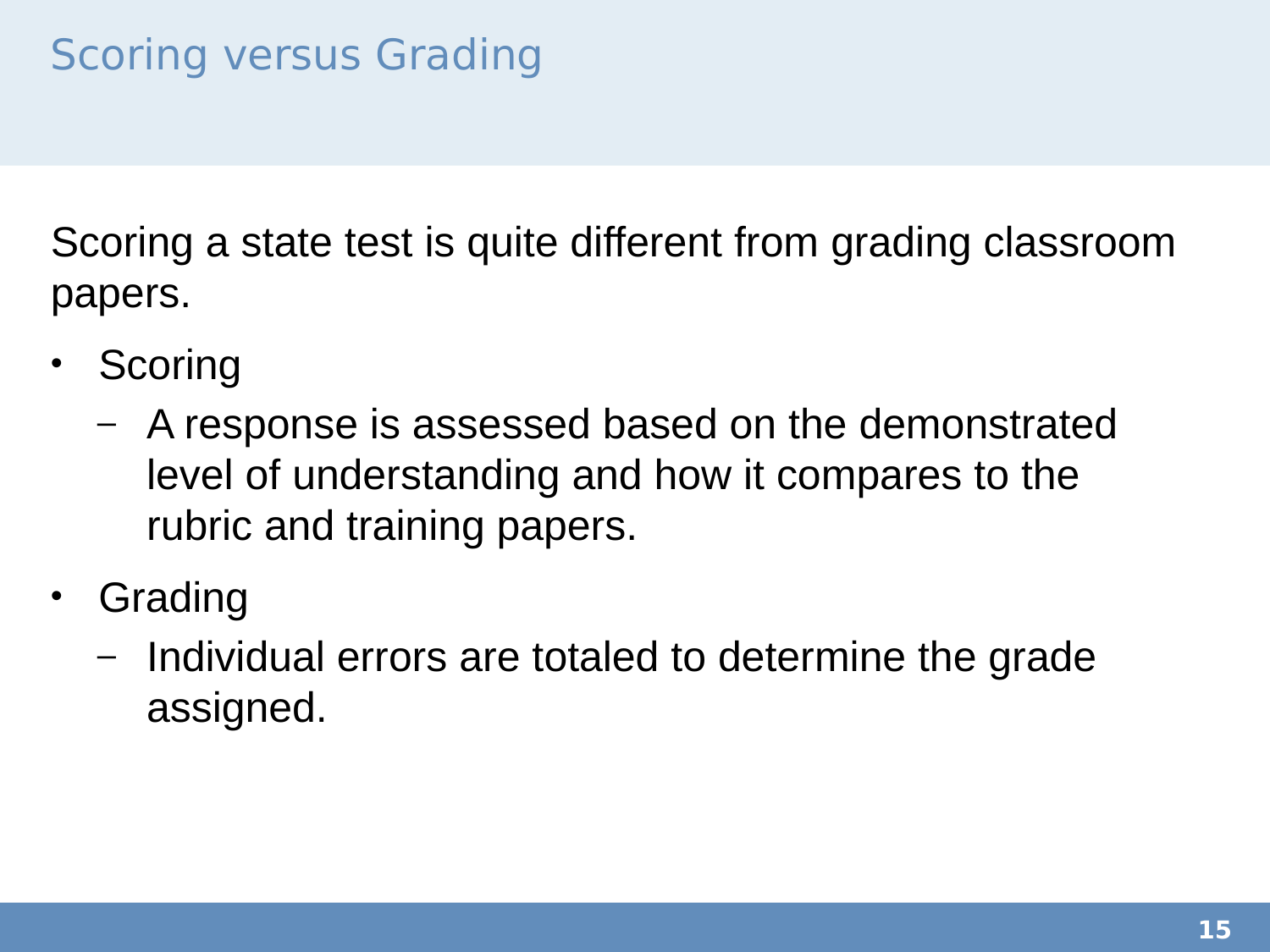

# Scoring versus Grading
Scoring a state test is quite different from grading classroom papers.
Scoring
A response is assessed based on the demonstrated level of understanding and how it compares to the rubric and training papers.
Grading
Individual errors are totaled to determine the grade assigned.
15